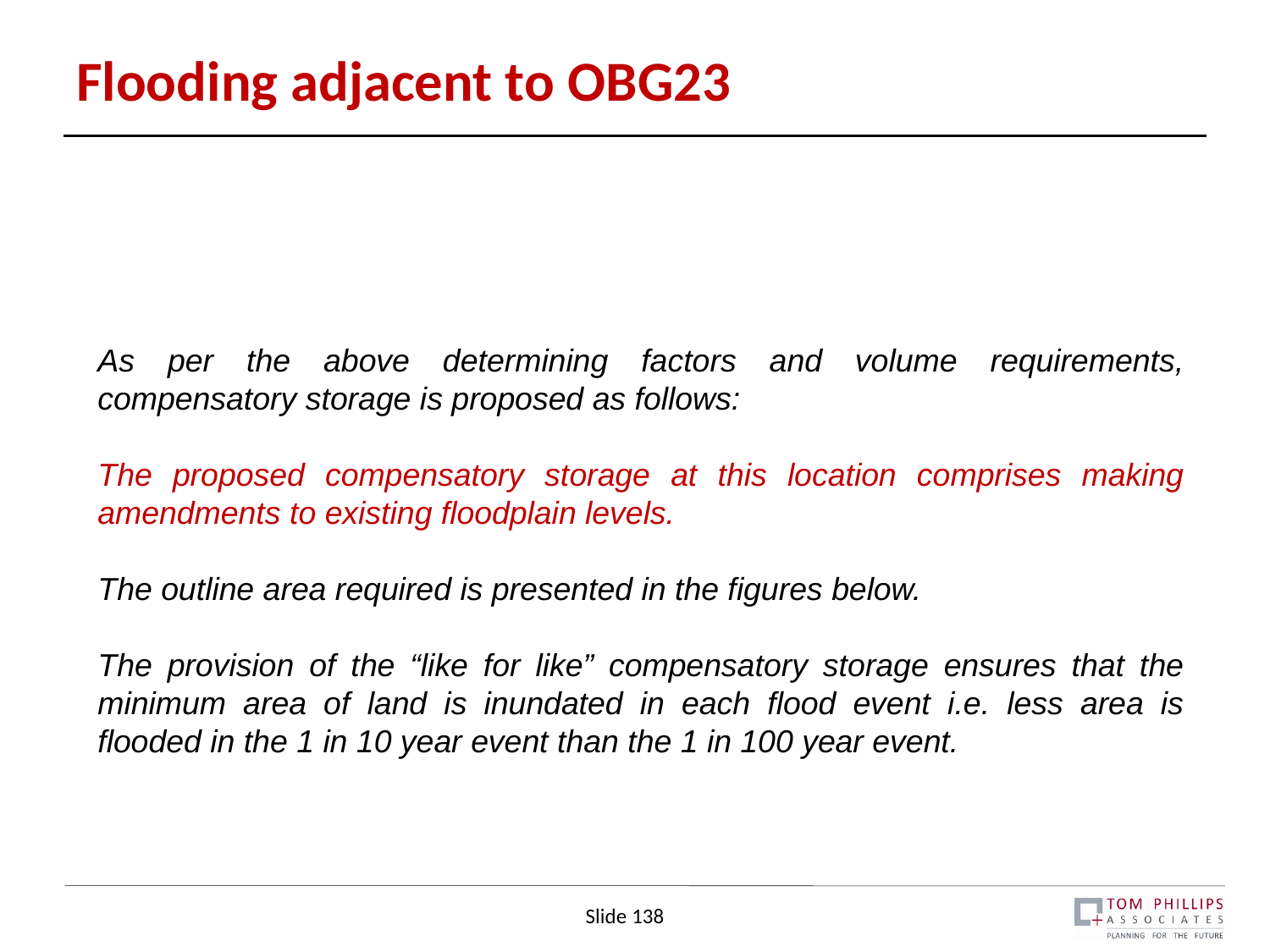

# Flooding adjacent to OBG23

As per the above determining factors and volume requirements, compensatory storage is proposed as follows:

The proposed compensatory storage at this location comprises making amendments to existing floodplain levels.

The outline area required is presented in the figures below.

The provision of the “like for like” compensatory storage ensures that the minimum area of land is inundated in each flood event i.e. less area is flooded in the 1 in 10 year event than the 1 in 100 year event.